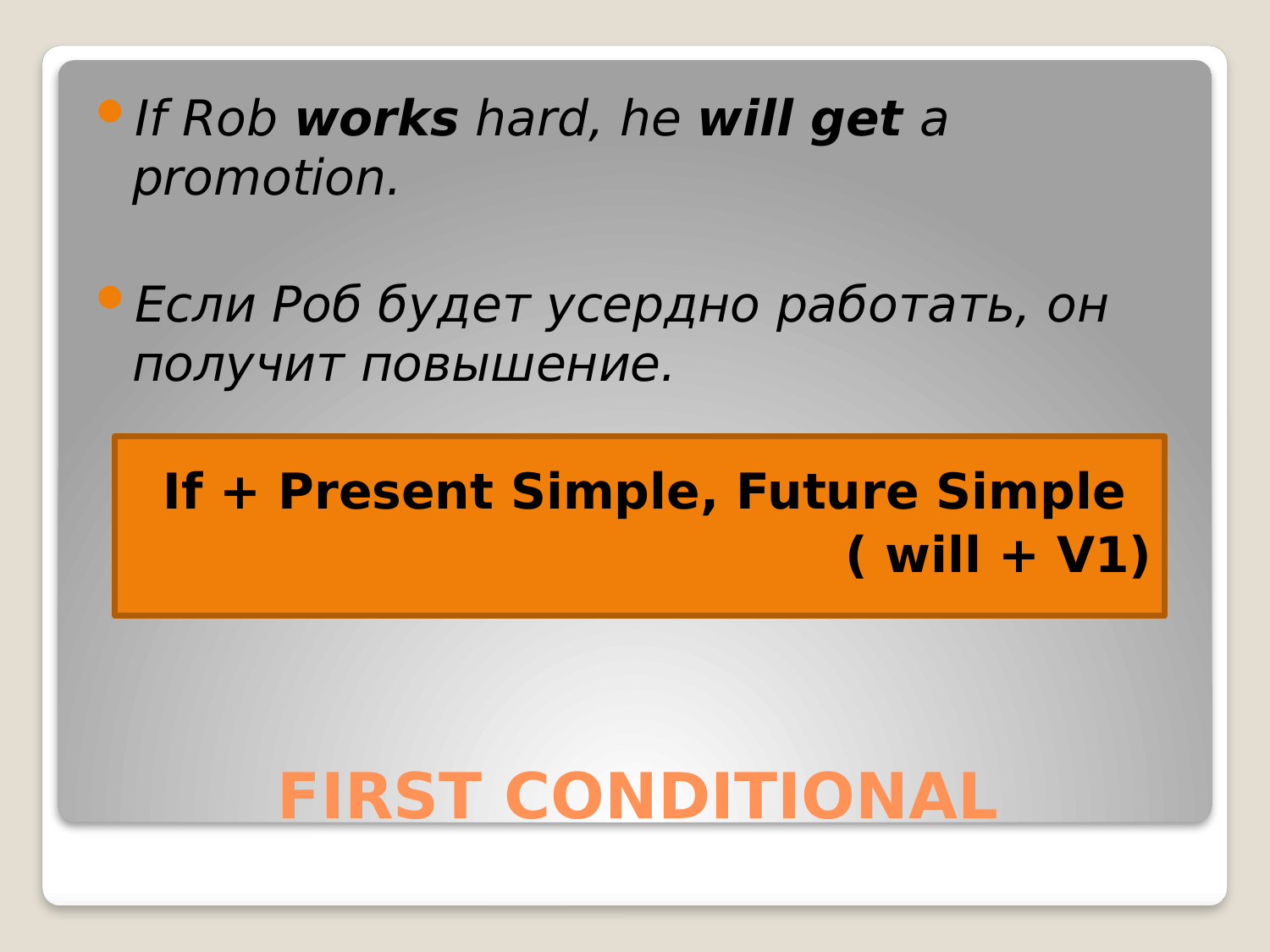

If Rob works hard, he will get a promotion.

Если Роб будет усердно работать, он получит повышение.

If + Present Simple, Future Simple
                                       ( will + V1)

# FIRST CONDITIONAL